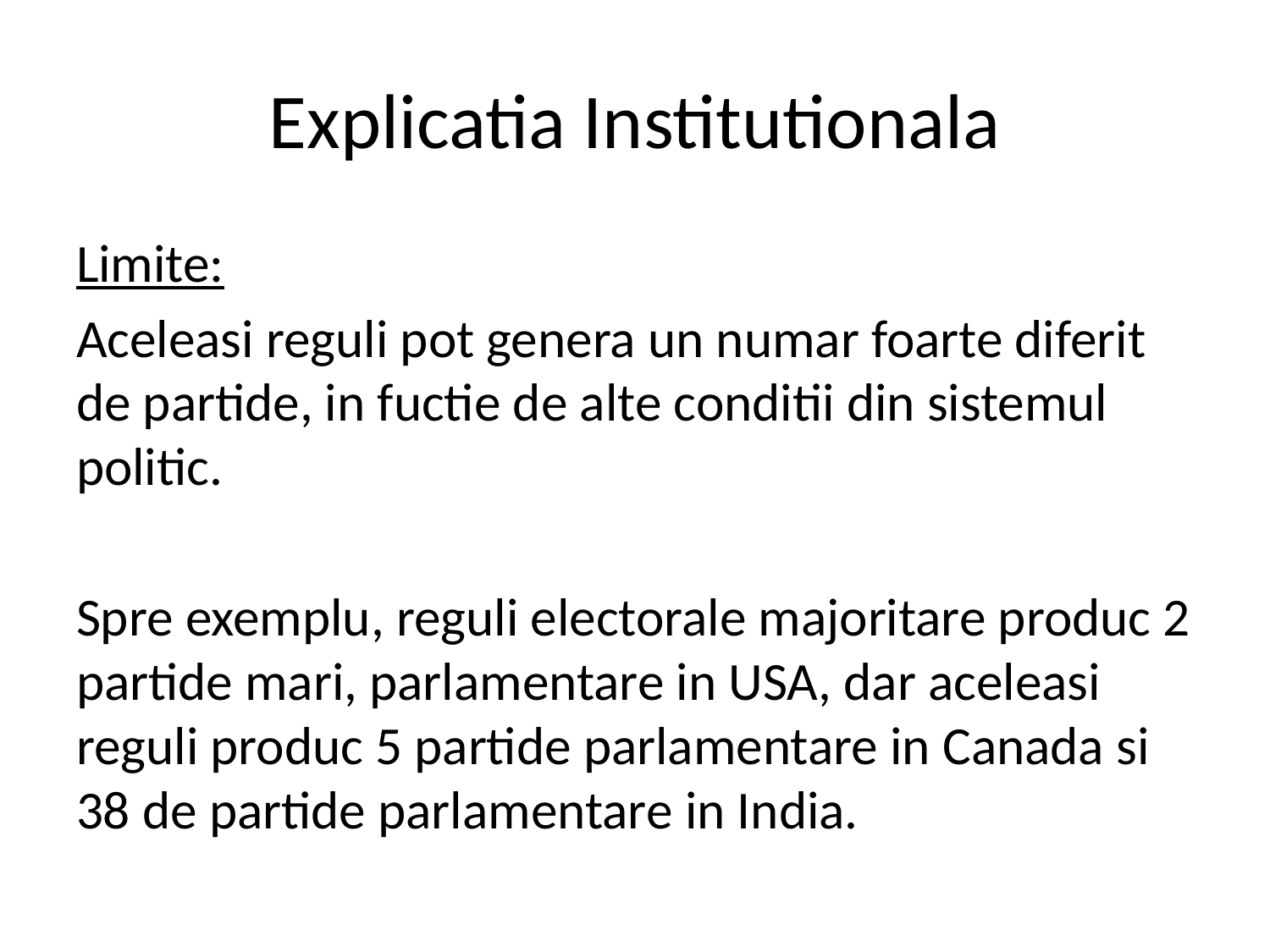

# Explicatia Institutionala
Limite:
Aceleasi reguli pot genera un numar foarte diferit de partide, in fuctie de alte conditii din sistemul politic.

Spre exemplu, reguli electorale majoritare produc 2 partide mari, parlamentare in USA, dar aceleasi reguli produc 5 partide parlamentare in Canada si 38 de partide parlamentare in India.